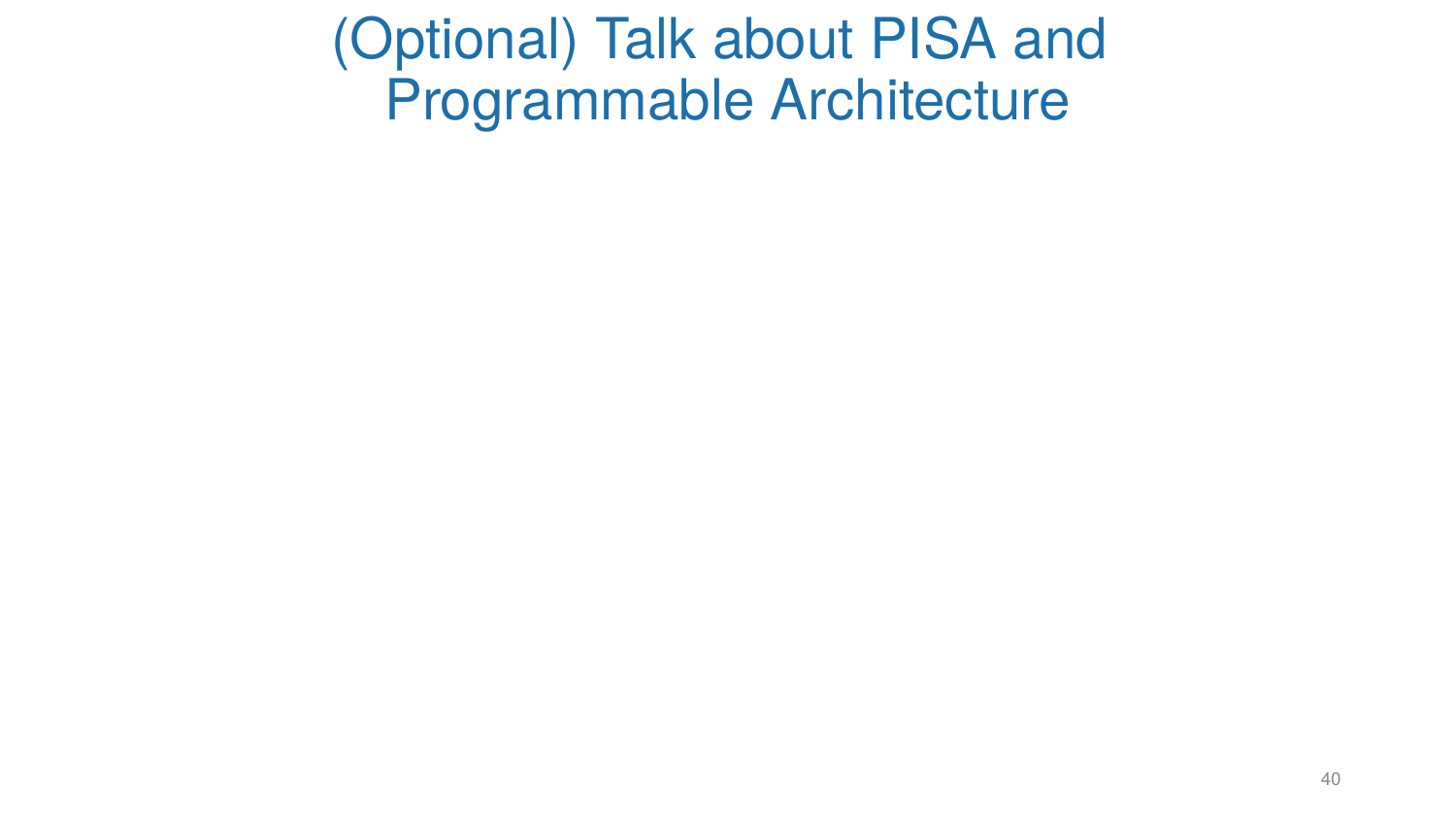

# (Optional) Talk about PISA and Programmable Architecture
40